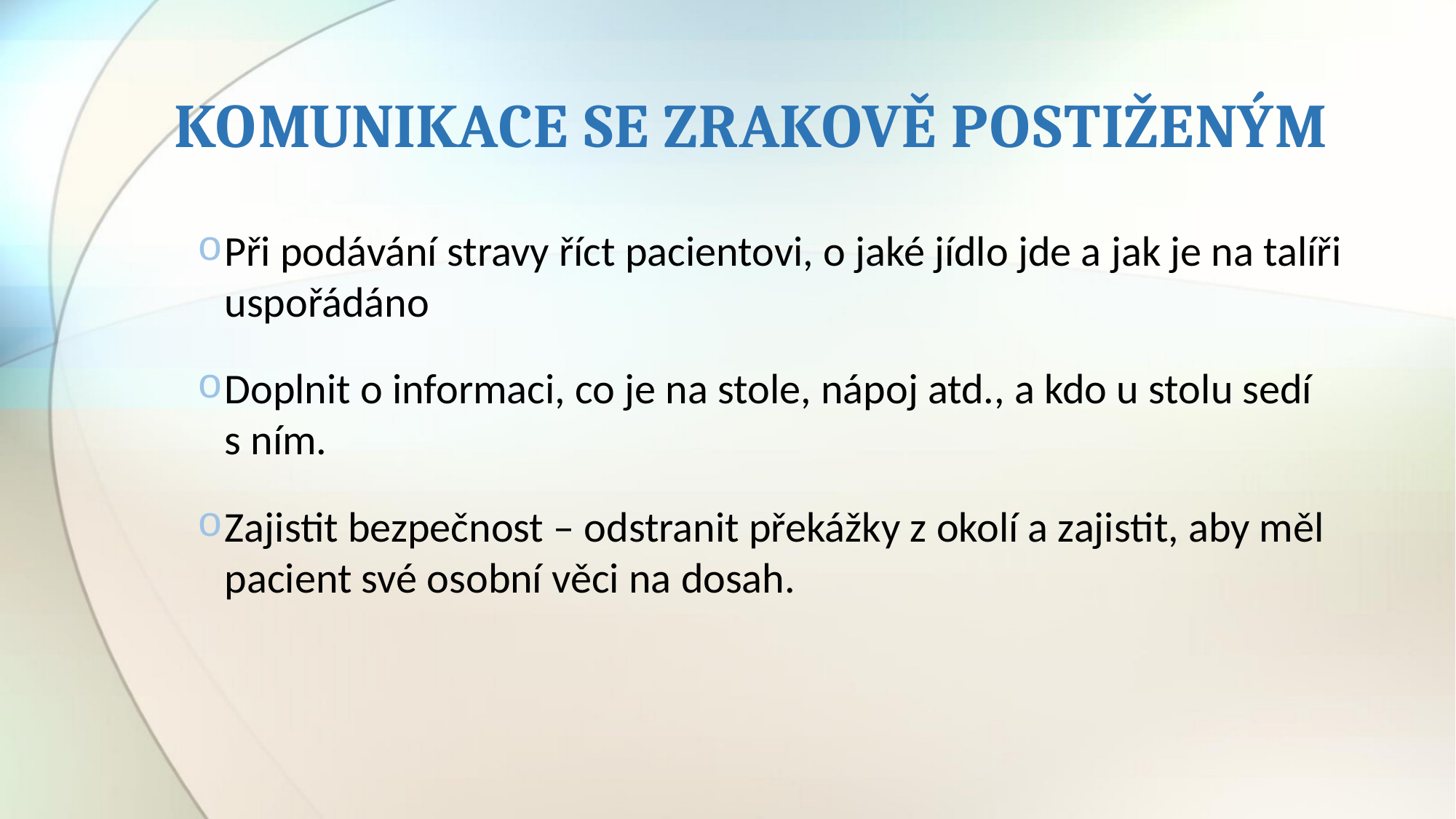

# KOMUNIKACE SE ZRAKOVĚ POSTIŽENÝM
Při podávání stravy říct pacientovi, o jaké jídlo jde a jak je na talíři uspořádáno
Doplnit o informaci, co je na stole, nápoj atd., a kdo u stolu sedí
s ním.
Zajistit bezpečnost – odstranit překážky z okolí a zajistit, aby měl pacient své osobní věci na dosah.